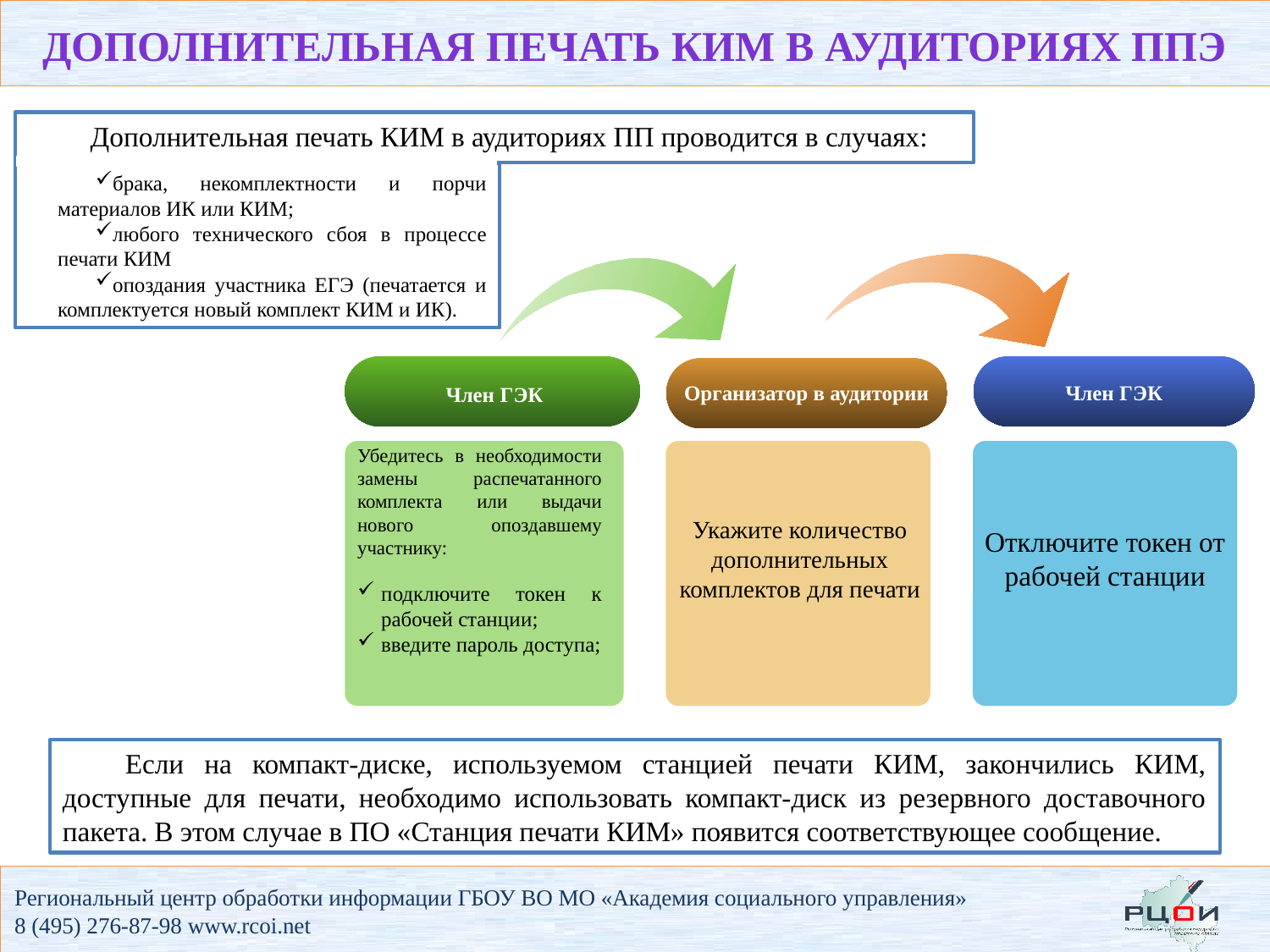

Дополнительная печать КИМ в аудиториях ППЭ
Дополнительная печать КИМ в аудиториях ПП проводится в случаях:

брака, некомплектности и порчи материалов ИК или КИМ;
любого технического сбоя в процессе печати КИМ
опоздания участника ЕГЭ (печатается и комплектуется новый комплект КИМ и ИК).

Организатор в аудитории
Член ГЭК
Член ГЭК

Укажите количество дополнительных комплектов для печати
Отключите токен от рабочей станции
Убедитесь в необходимости замены распечатанного комплекта или выдачи нового опоздавшему участнику:
подключите токен к рабочей станции;
введите пароль доступа;

Если на компакт-диске, используемом станцией печати КИМ, закончились КИМ, доступные для печати, необходимо использовать компакт-диск из резервного доставочного пакета. В этом случае в ПО «Станция печати КИМ» появится соответствующее сообщение.